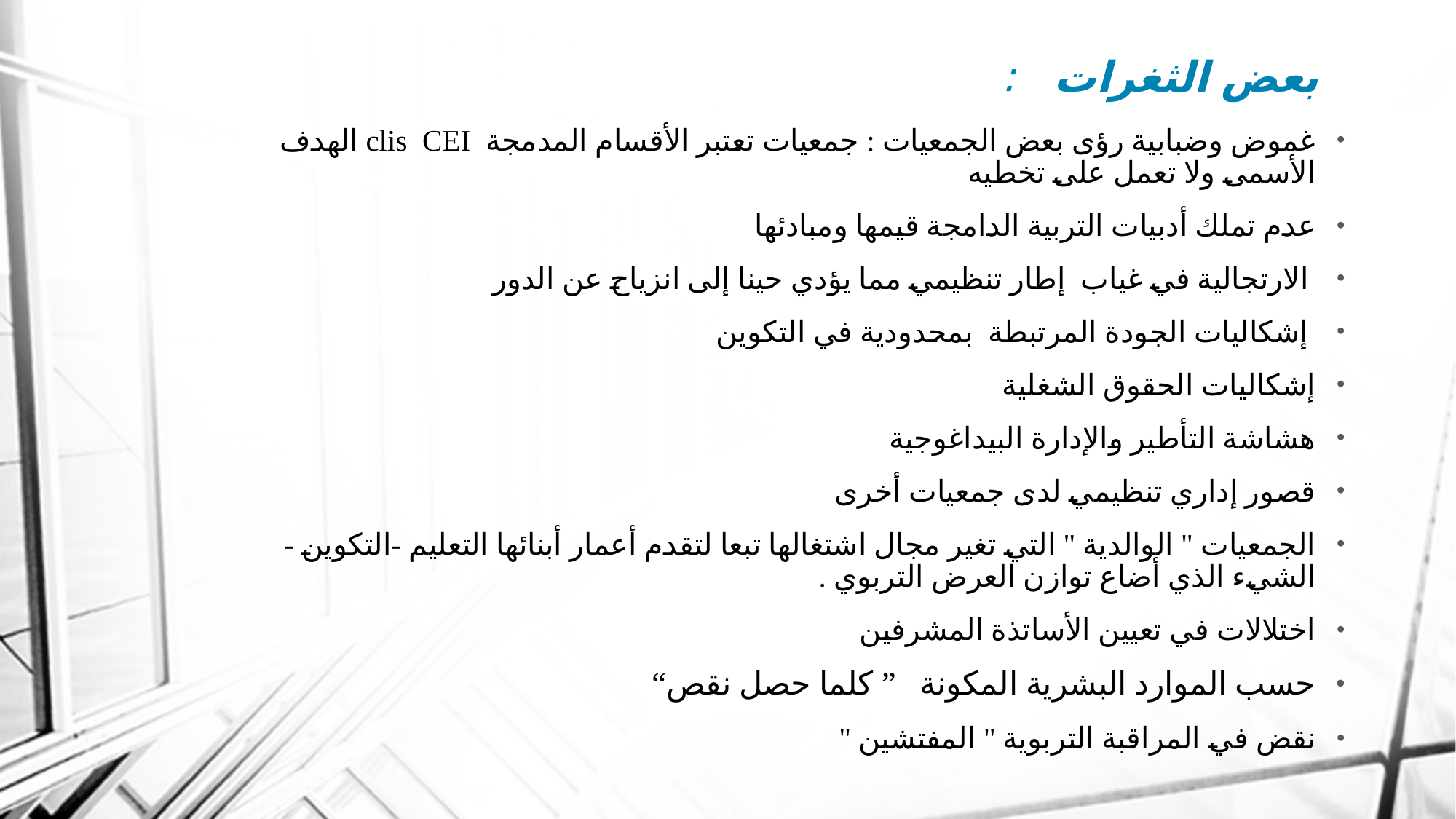

# بعض الثغرات   :
غموض وضبابية رؤى بعض الجمعيات : جمعيات تعتبر الأقسام المدمجة  clis  CEI الهدف الأسمى ولا تعمل على تخطيه
عدم تملك أدبيات التربية الدامجة قيمها ومبادئها
 الارتجالية في غياب  إطار تنظيمي مما يؤدي حينا إلى انزياح عن الدور
 إشكاليات الجودة المرتبطة  بمحدودية في التكوين
إشكاليات الحقوق الشغلية
هشاشة التأطير والإدارة البيداغوجية
قصور إداري تنظيمي لدى جمعيات أخرى
الجمعيات " الوالدية " التي تغير مجال اشتغالها تبعا لتقدم أعمار أبنائها التعليم -التكوين - الشيء الذي أضاع توازن العرض التربوي .
اختلالات في تعيين الأساتذة المشرفين
حسب الموارد البشرية المكونة   ” كلما حصل نقص“
نقض في المراقبة التربوية " المفتشين "